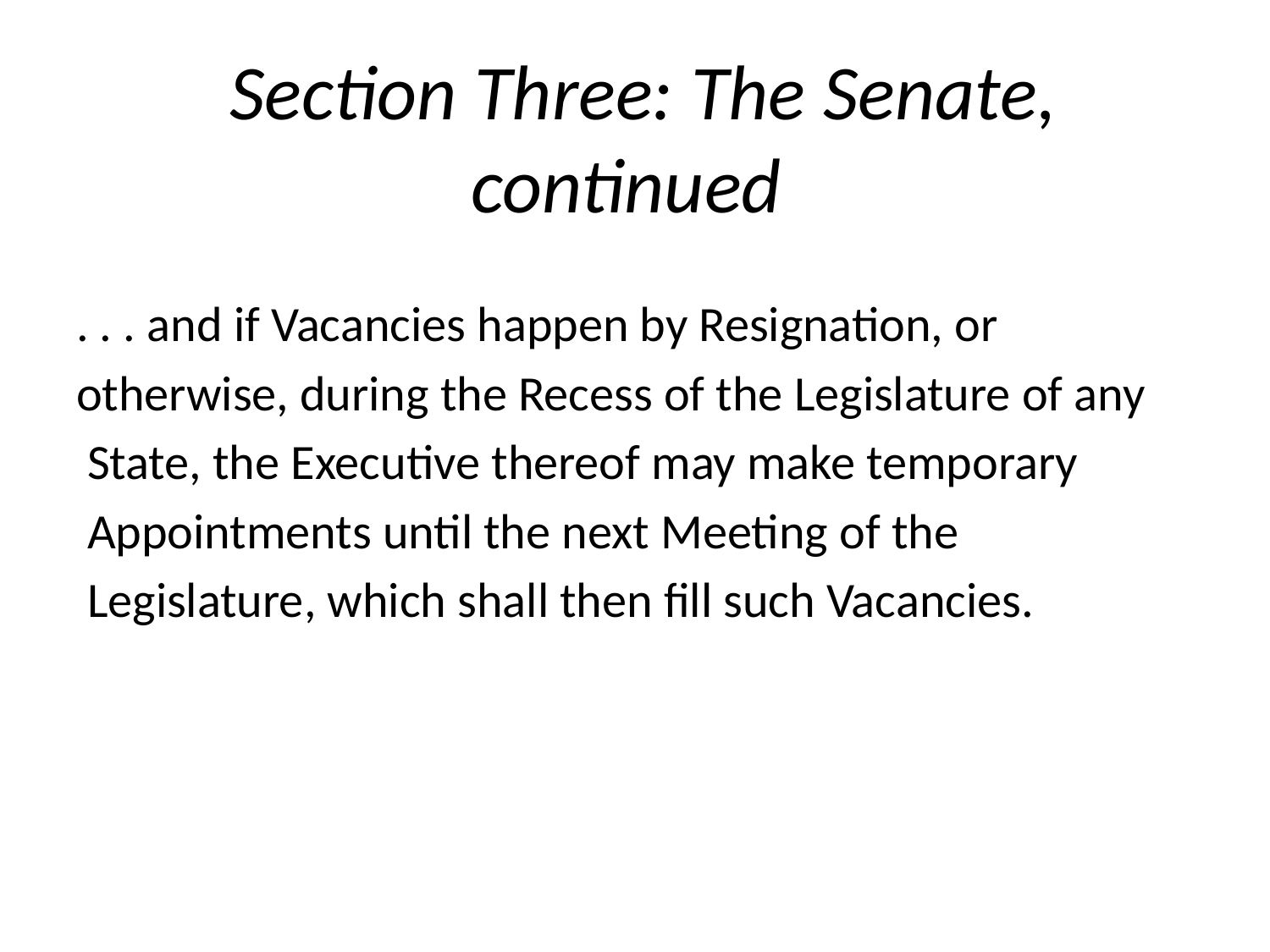

# Section Three: The Senate, continued
. . . and if Vacancies happen by Resignation, or
otherwise, during the Recess of the Legislature of any
 State, the Executive thereof may make temporary
 Appointments until the next Meeting of the
 Legislature, which shall then fill such Vacancies.